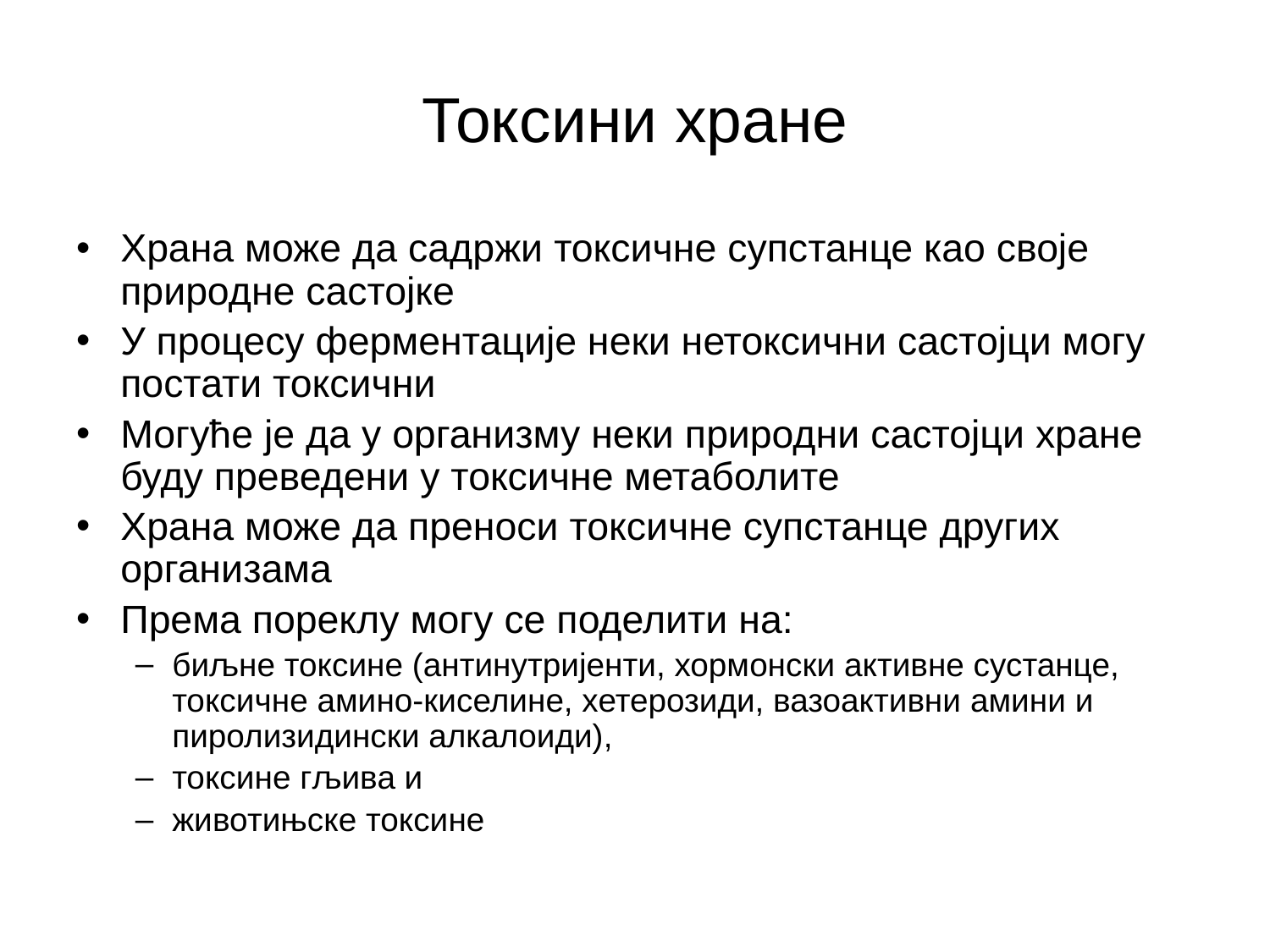

# Токсини хране
Храна може да садржи токсичне супстанце као своје природне састојке
У процесу ферментације неки нетоксични састојци могу постати токсични
Могуће је да у организму неки природни састојци хране буду преведени у токсичне метаболите
Храна може да преноси токсичне супстанце других организама
Према пореклу могу се поделити на:
биљне токсине (антинутријенти, хормонски активне сустанце, токсичне амино-киселине, хетерозиди, вазоактивни амини и пиролизидински алкалоиди),
токсине гљива и
животињске токсине